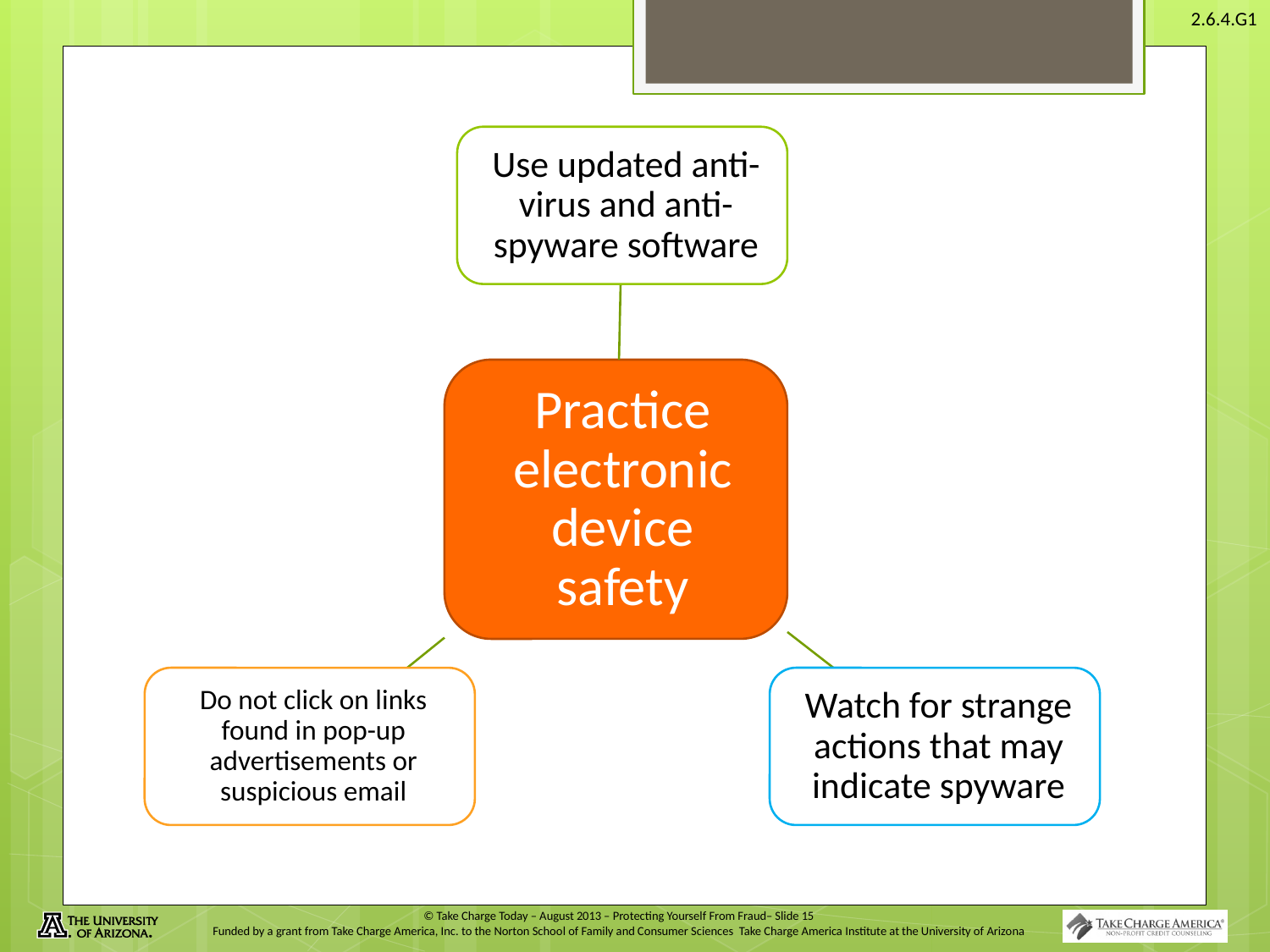

Practice electronic device safety
Use updated anti-virus and anti-spyware software
Watch for strange actions that may indicate spyware
Do not click on links found in pop-up advertisements or suspicious email